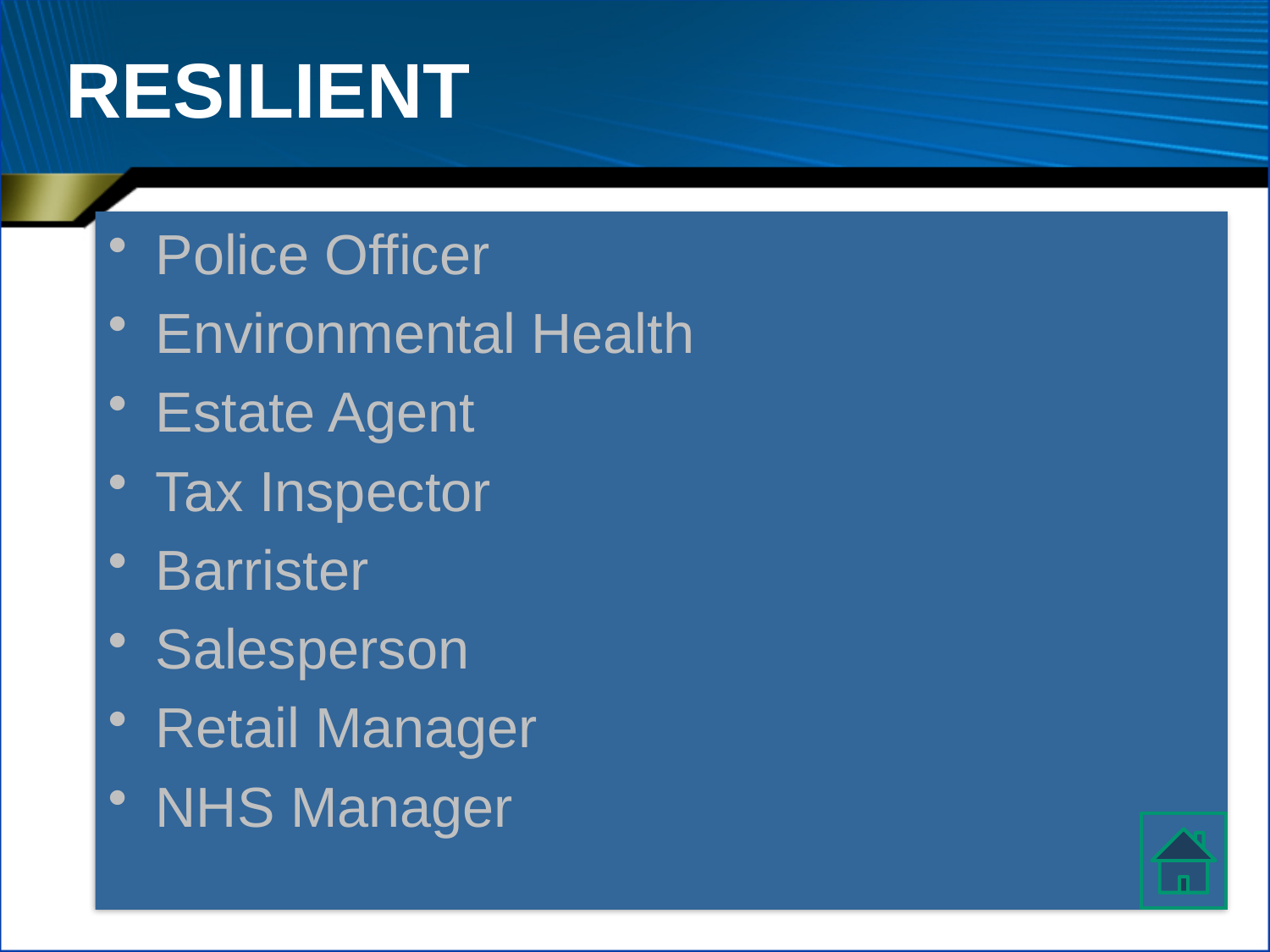

# RESILIENT
Police Officer
Environmental Health
Estate Agent
Tax Inspector
Barrister
Salesperson
Retail Manager
NHS Manager